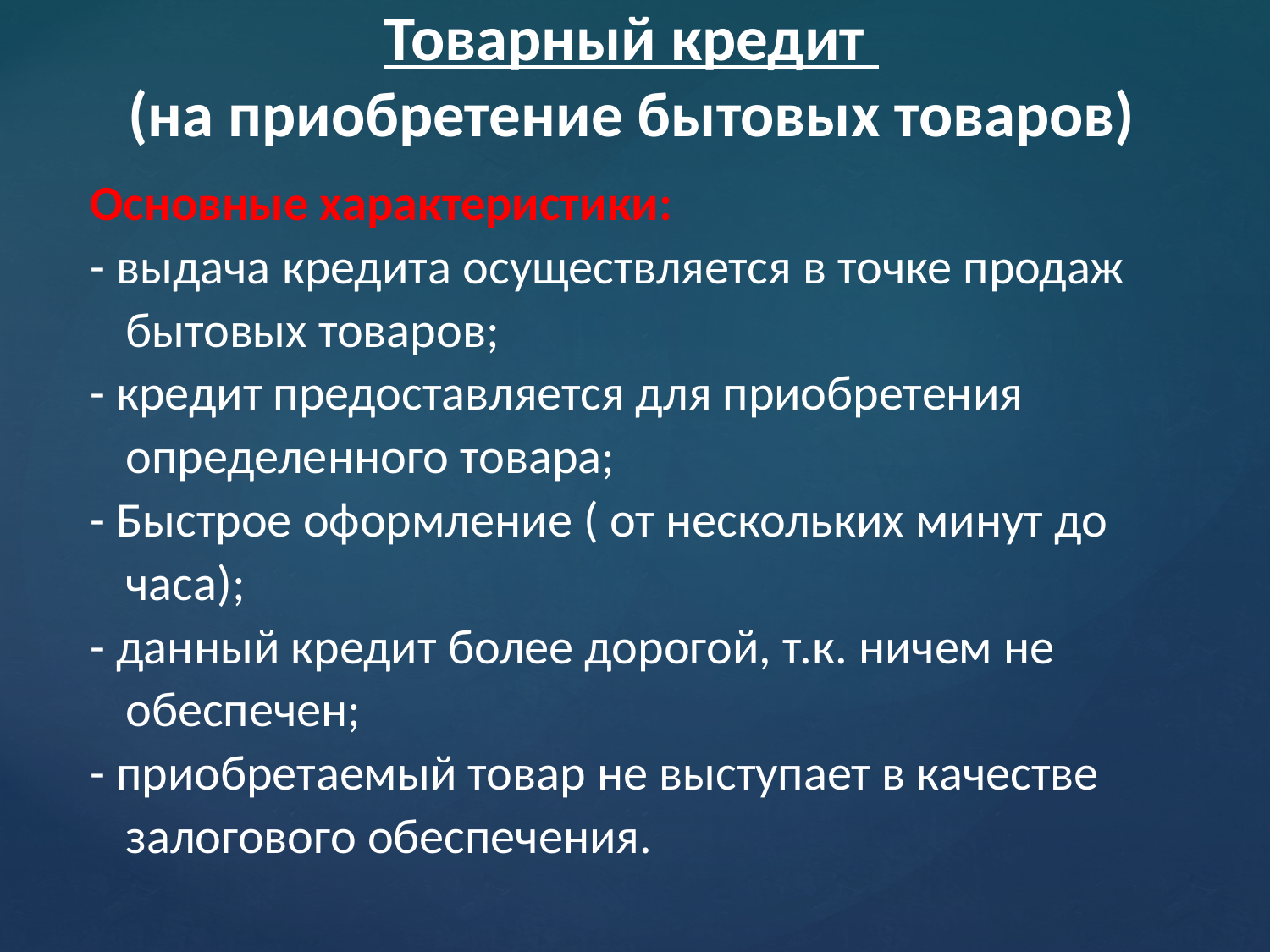

# Товарный кредит (на приобретение бытовых товаров)
Основные характеристики:
- выдача кредита осуществляется в точке продаж бытовых товаров;
- кредит предоставляется для приобретения определенного товара;
- Быстрое оформление ( от нескольких минут до часа);
- данный кредит более дорогой, т.к. ничем не обеспечен;
- приобретаемый товар не выступает в качестве залогового обеспечения.